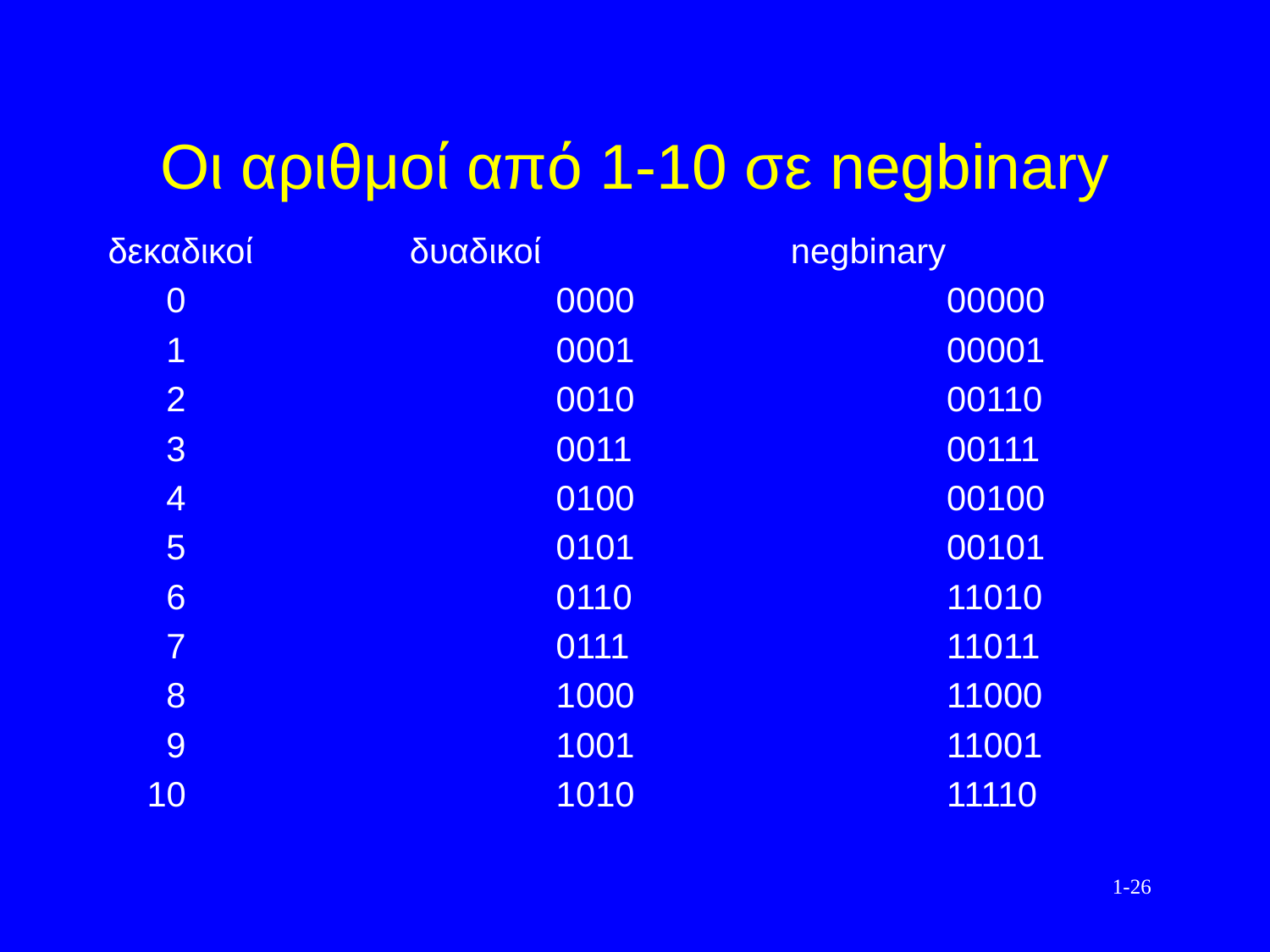

# Οι αριθμοί από 1-10 σε negbinary
δεκαδικοί		δυαδικοί		negbinary
      0			  0000			   00000
      1			  0001			   00001
      2			  0010			   00110
      3			  0011			   00111
      4			  0100			   00100
      5			  0101			   00101
      6			  0110			   11010
      7			  0111			   11011
      8			  1000			   11000
      9			  1001			   11001
    10			  1010			   11110